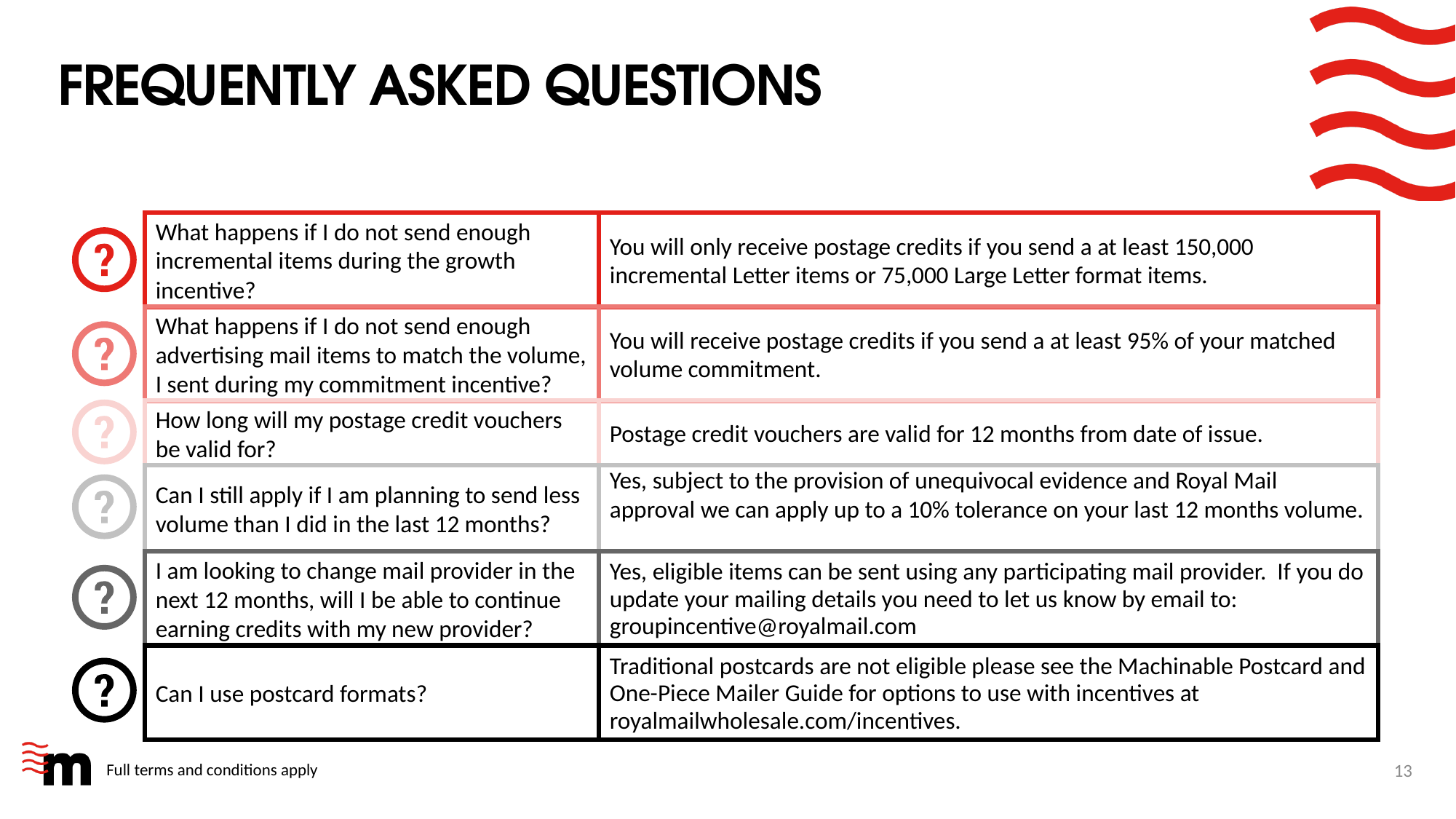

# Frequently asked questions

What happens if I do not send enough incremental items during the growth incentive?
You will only receive postage credits if you send a at least 150,000 incremental Letter items or 75,000 Large Letter format items.

What happens if I do not send enough advertising mail items to match the volume, I sent during my commitment incentive?
You will receive postage credits if you send a at least 95% of your matched volume commitment.

Postage credit vouchers are valid for 12 months from date of issue.
How long will my postage credit vouchers be valid for?
Can I still apply if I am planning to send less volume than I did in the last 12 months?
Yes, subject to the provision of unequivocal evidence and Royal Mail approval we can apply up to a 10% tolerance on your last 12 months volume.

I am looking to change mail provider in the next 12 months, will I be able to continue earning credits with my new provider?
Yes, eligible items can be sent using any participating mail provider.  If you do update your mailing details you need to let us know by email to:  groupincentive@royalmail.com

Can I use postcard formats?
Traditional postcards are not eligible please see the Machinable Postcard and One-Piece Mailer Guide for options to use with incentives at royalmailwholesale.com/incentives.

13
Full terms and conditions apply